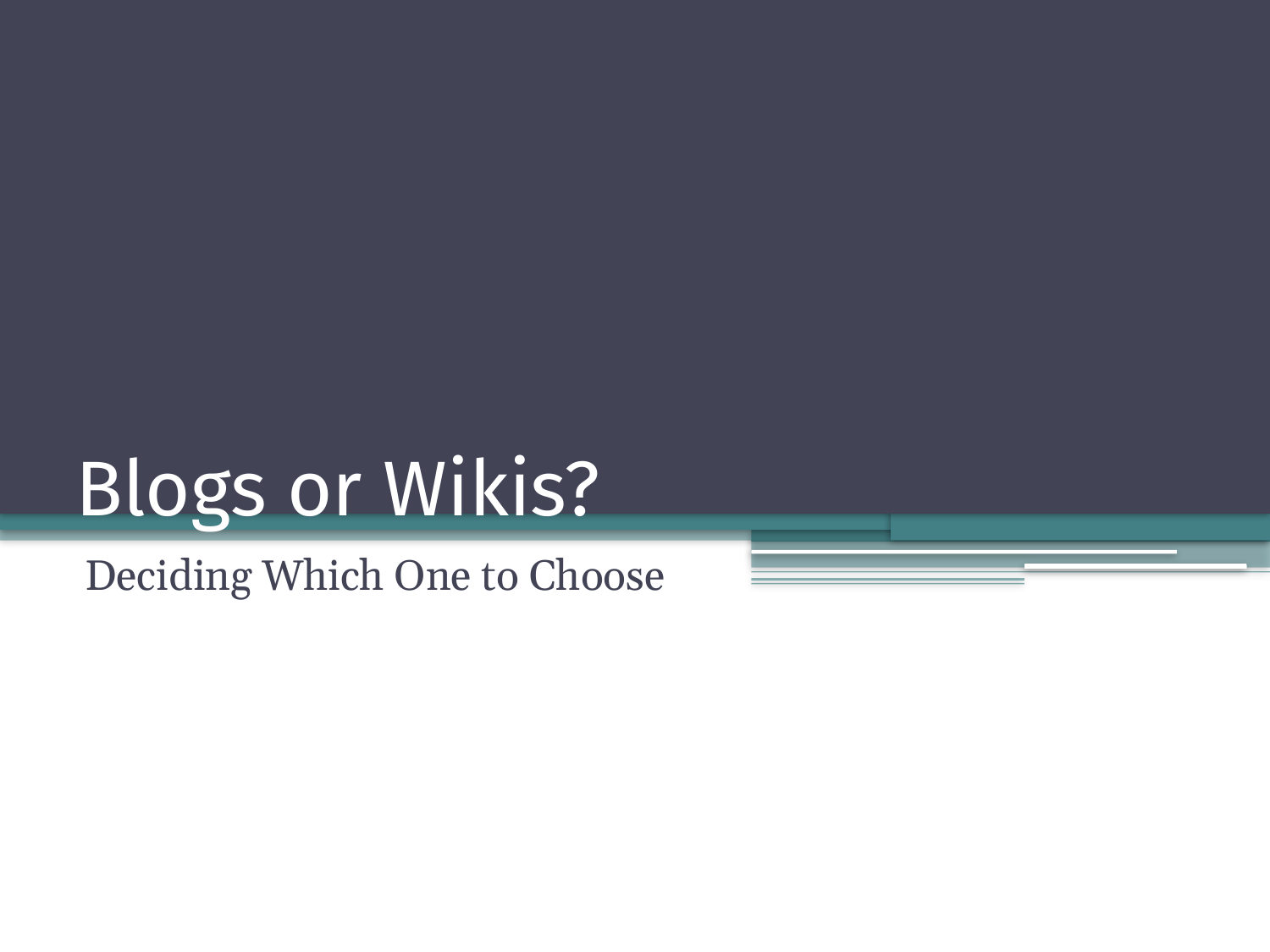

# Blogs or Wikis?
Deciding Which One to Choose